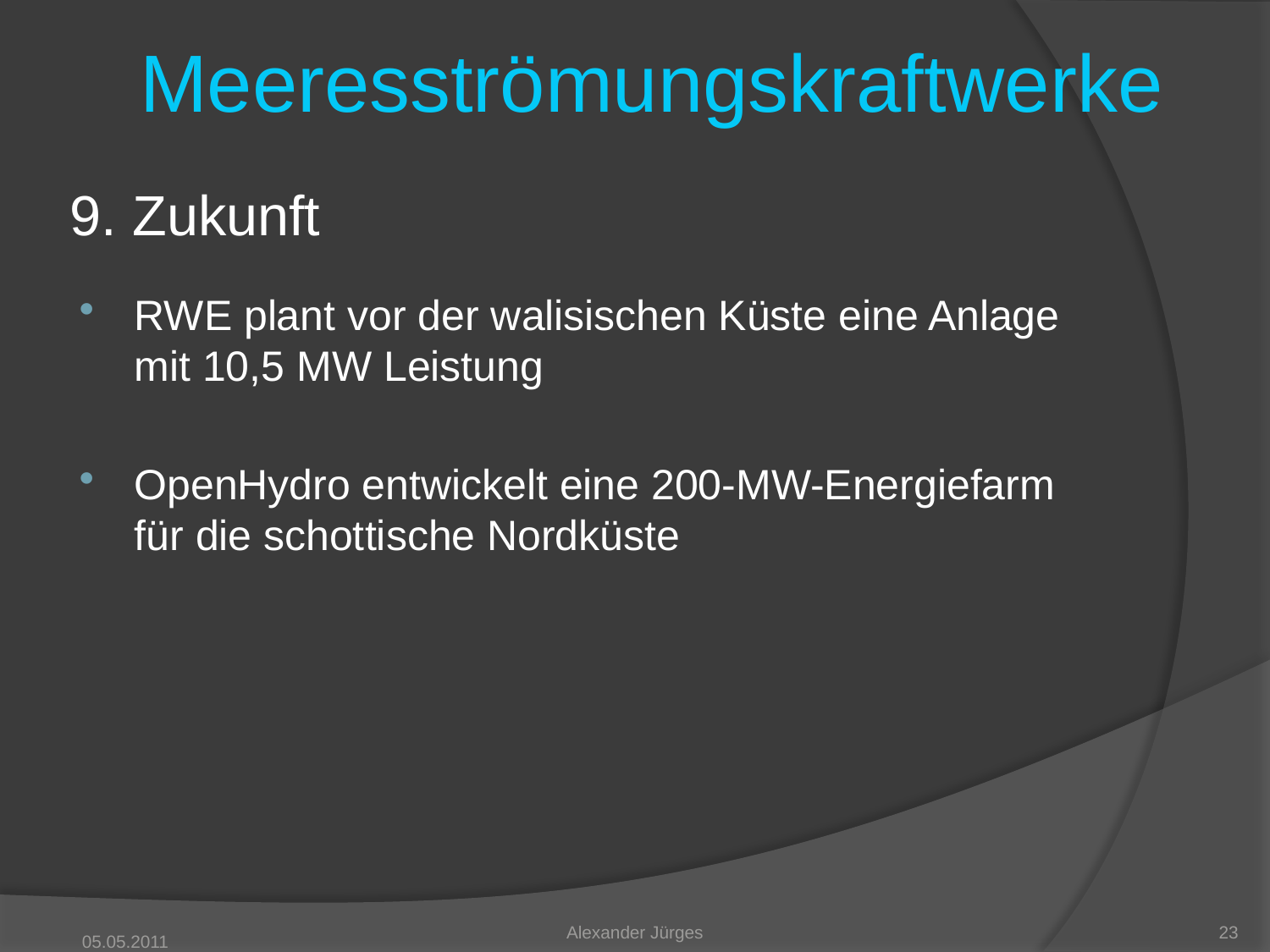

Meeresströmungskraftwerke
9. Zukunft
RWE plant vor der walisischen Küste eine Anlage mit 10,5 MW Leistung

OpenHydro entwickelt eine 200-MW-Energiefarm für die schottische Nordküste
Alexander Jürges
23
05.05.2011